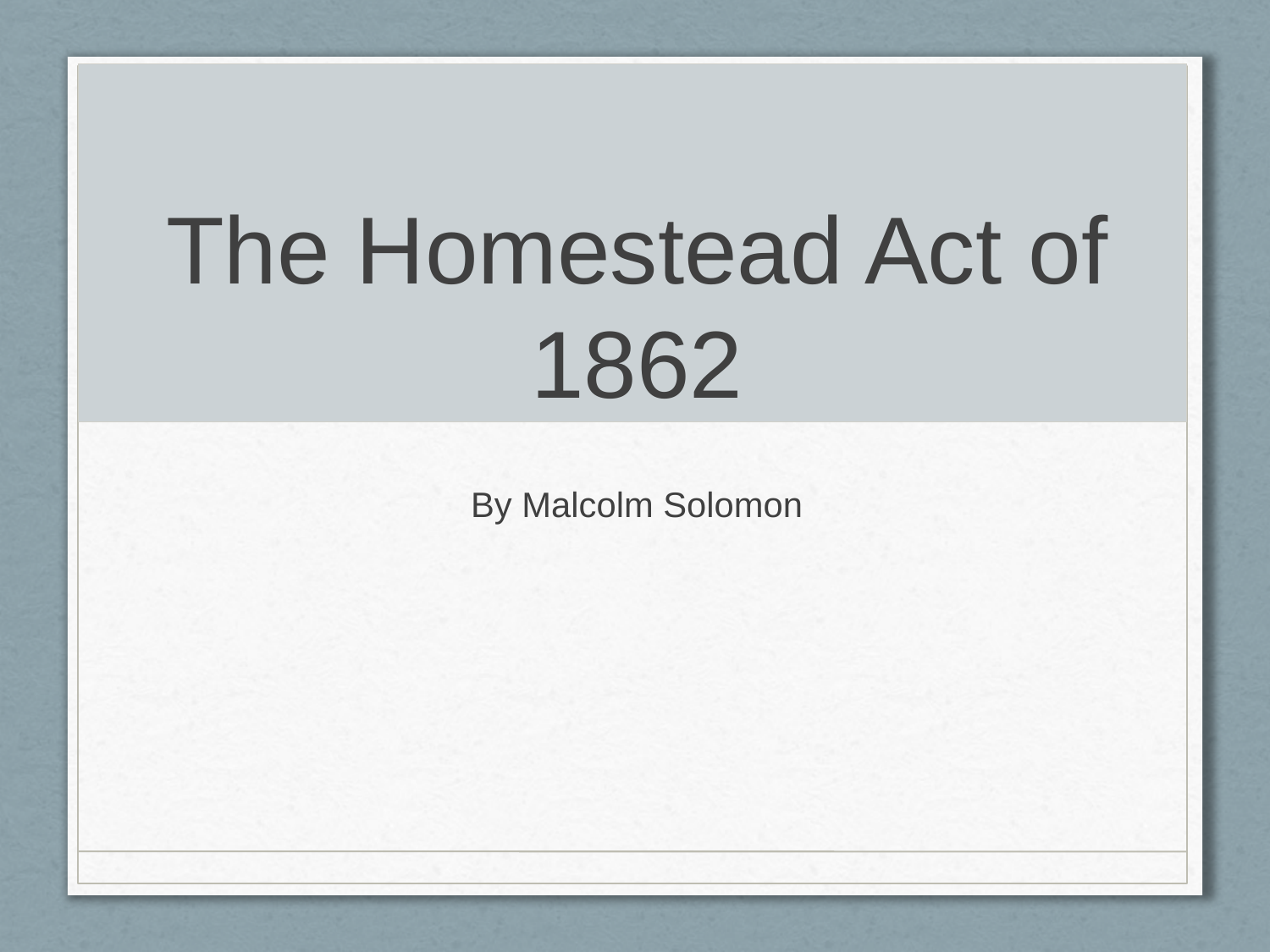

# The Homestead Act of 1862
By Malcolm Solomon